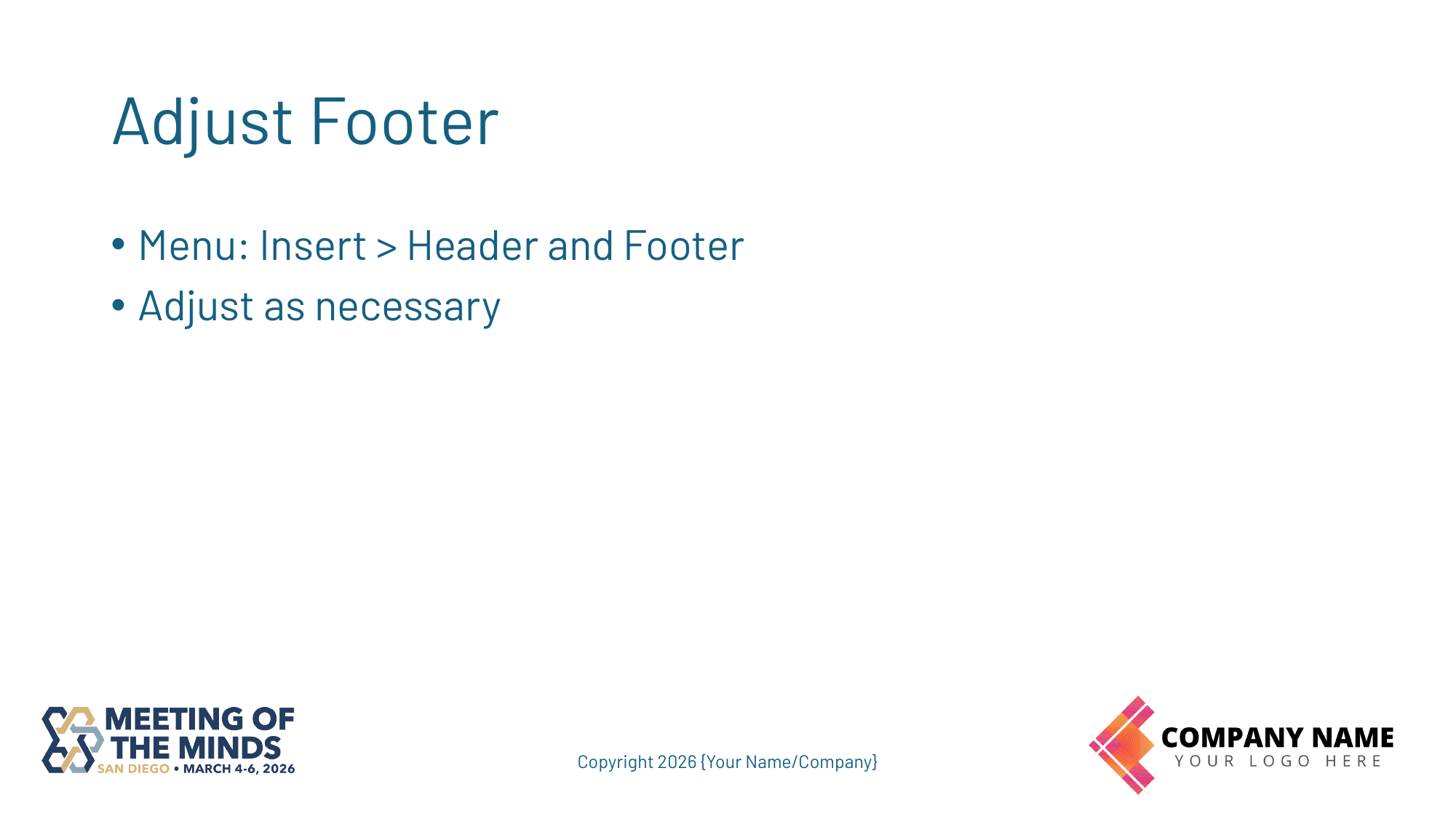

# Adjust Footer
Menu: Insert > Header and Footer
Adjust as necessary
Copyright 2026 {Your Name/Company}